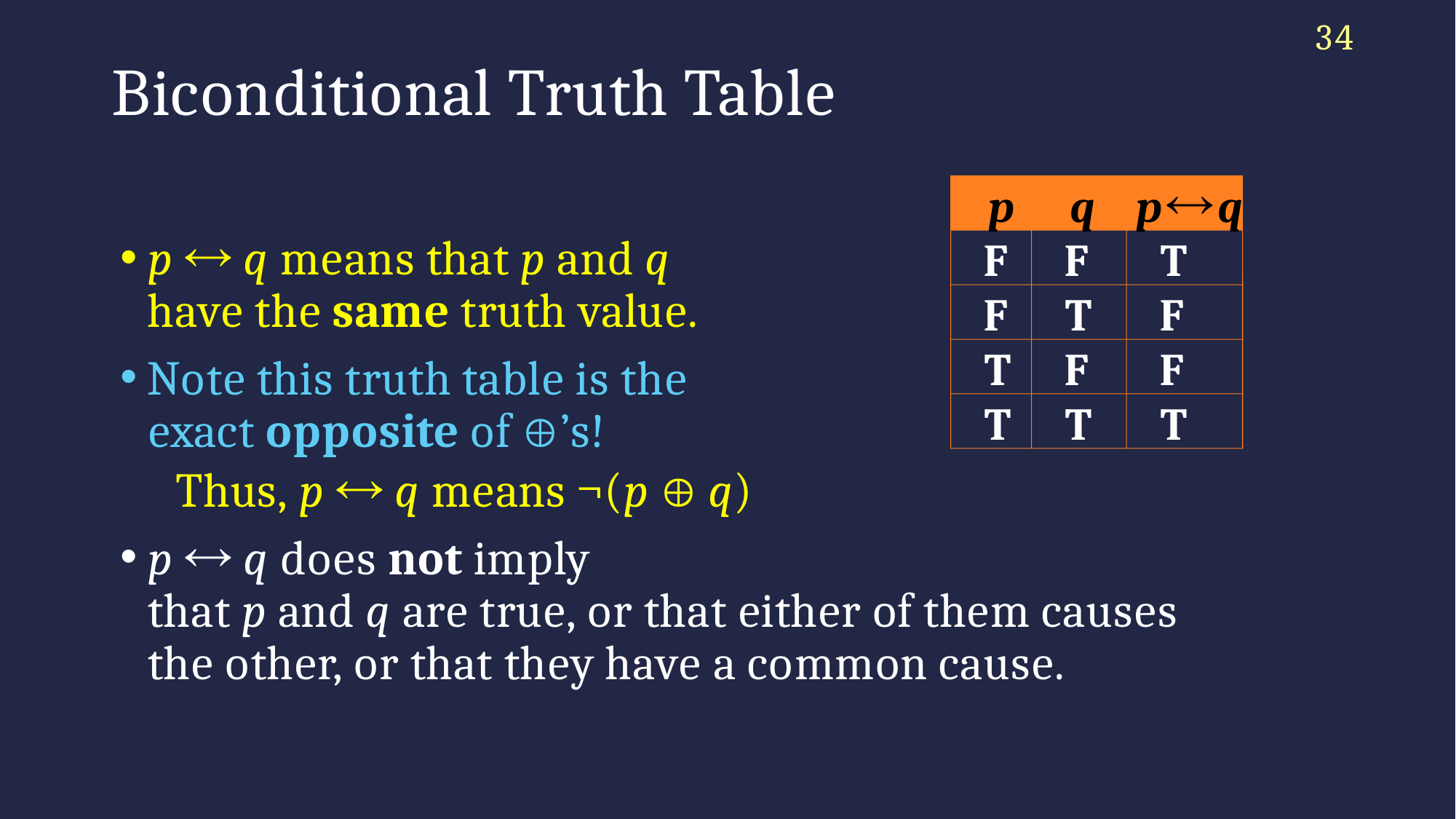

34
# Biconditional Truth Table
↔

p
q
p
q

p ↔ q means that p and q
have the same truth value.
Note this truth table is the
exact opposite of ⊕’s!
Thus, p ↔ q means ¬(p ⊕ q)
p ↔ q does not imply
that p and q are true, or that either of them causes the other, or that they have a common cause.
F
F
T
F
T
F
T
F
F
T
T
T